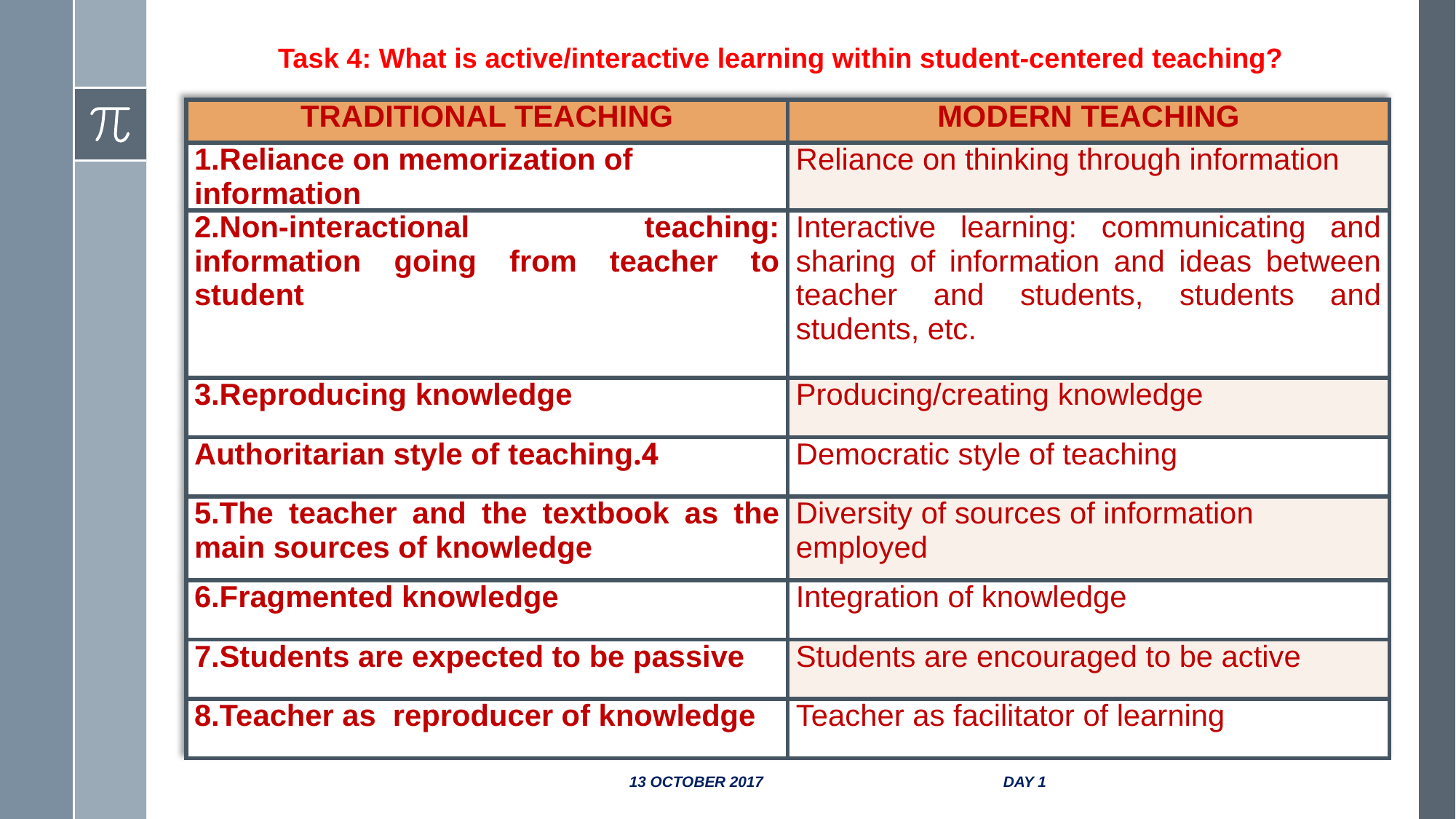

# Task 4: What is active/interactive learning within student-centered teaching?
| TRADITIONAL TEACHING | MODERN TEACHING |
| --- | --- |
| 1.Reliance on memorization of information | Reliance on thinking through information |
| 2.Non-interactional teaching: information going from teacher to student | Interactive learning: communicating and sharing of information and ideas between teacher and students, students and students, etc. |
| 3.Reproducing knowledge | Producing/creating knowledge |
| 4.Authoritarian style of teaching | Democratic style of teaching |
| 5.The teacher and the textbook as the main sources of knowledge | Diversity of sources of information employed |
| 6.Fragmented knowledge | Integration of knowledge |
| 7.Students are expected to be passive | Students are encouraged to be active |
| 8.Teacher as reproducer of knowledge | Teacher as facilitator of learning |
13 October 2017
Day 1